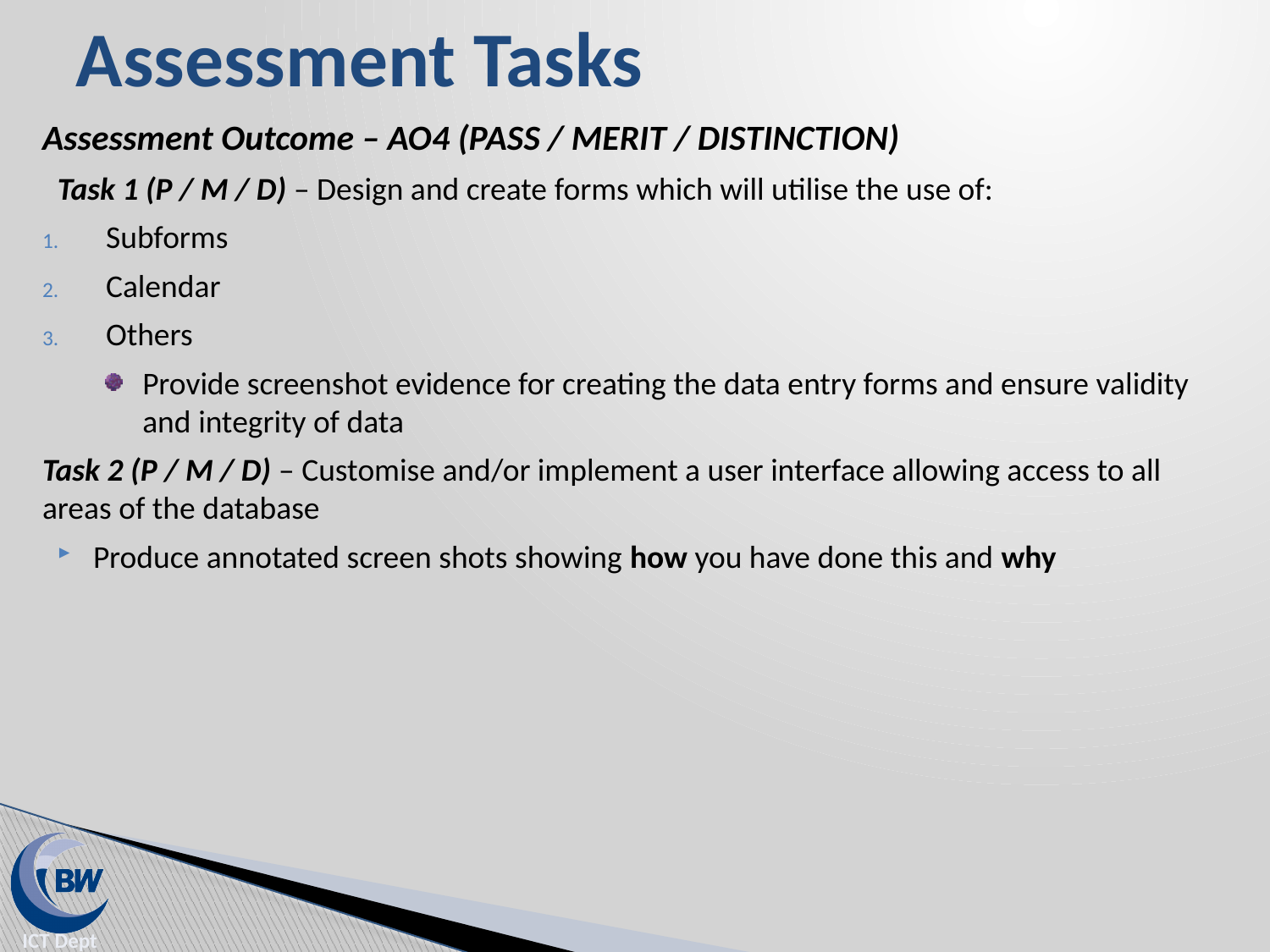

# Assessment Tasks
Assessment Outcome – AO4 (PASS / MERIT / DISTINCTION)
Task 1 (P / M / D) – Design and create forms which will utilise the use of:
Subforms
Calendar
Others
Provide screenshot evidence for creating the data entry forms and ensure validity and integrity of data
Task 2 (P / M / D) – Customise and/or implement a user interface allowing access to all areas of the database
Produce annotated screen shots showing how you have done this and why